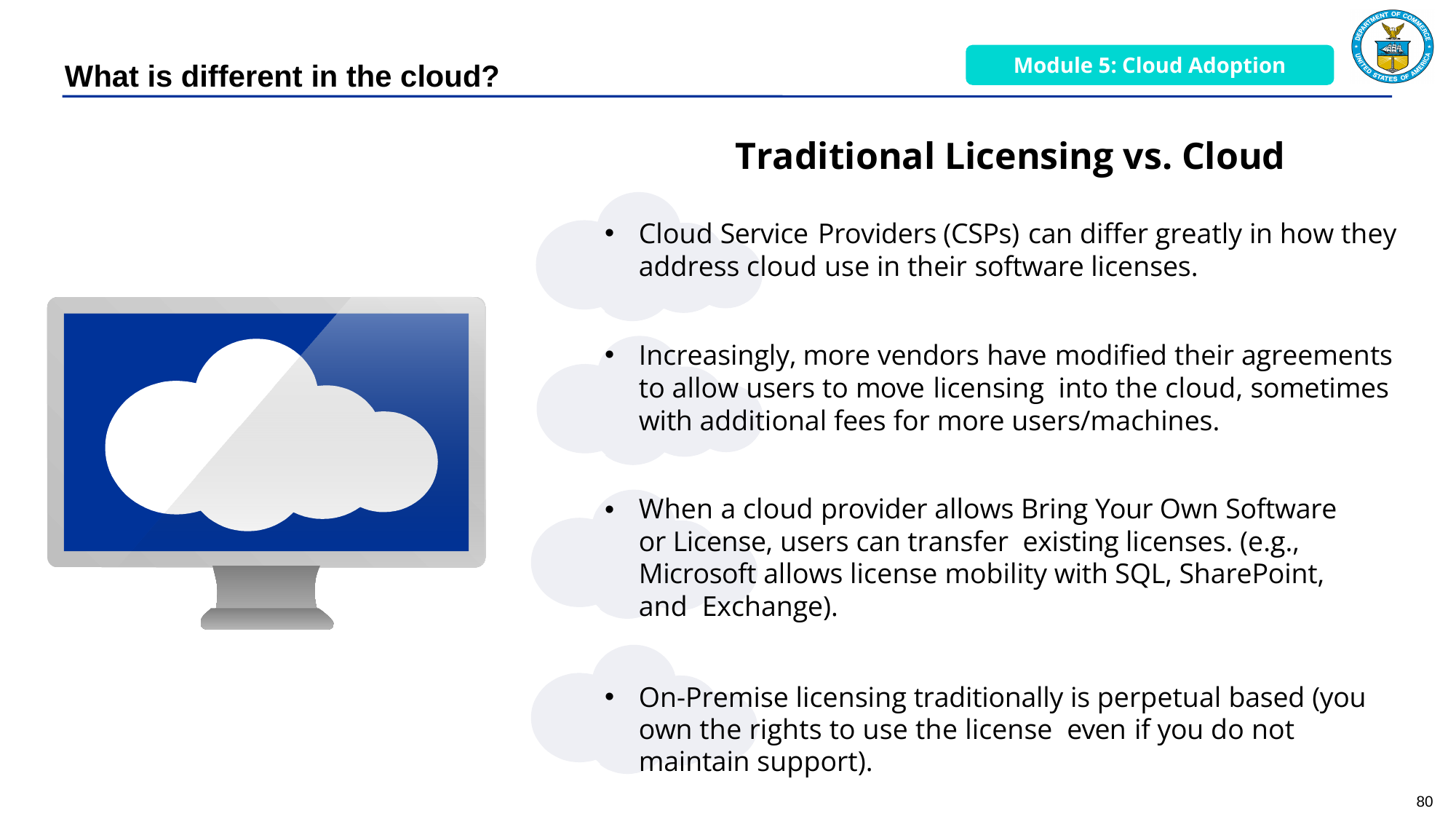

Module 5: Cloud Adoption
# What is different in the cloud?
Traditional Licensing vs. Cloud

Cloud Service Providers (CSPs) can differ greatly in how they address cloud use in their software licenses.

Increasingly, more vendors have modified their agreements to allow users to move licensing  into the cloud, sometimes with additional fees for more users/machines.

When a cloud provider allows Bring Your Own Software or License, users can transfer  existing licenses. (e.g., Microsoft allows license mobility with SQL, SharePoint, and  Exchange).

On-Premise licensing traditionally is perpetual based (you own the rights to use the license  even if you do not maintain support).

sample text.